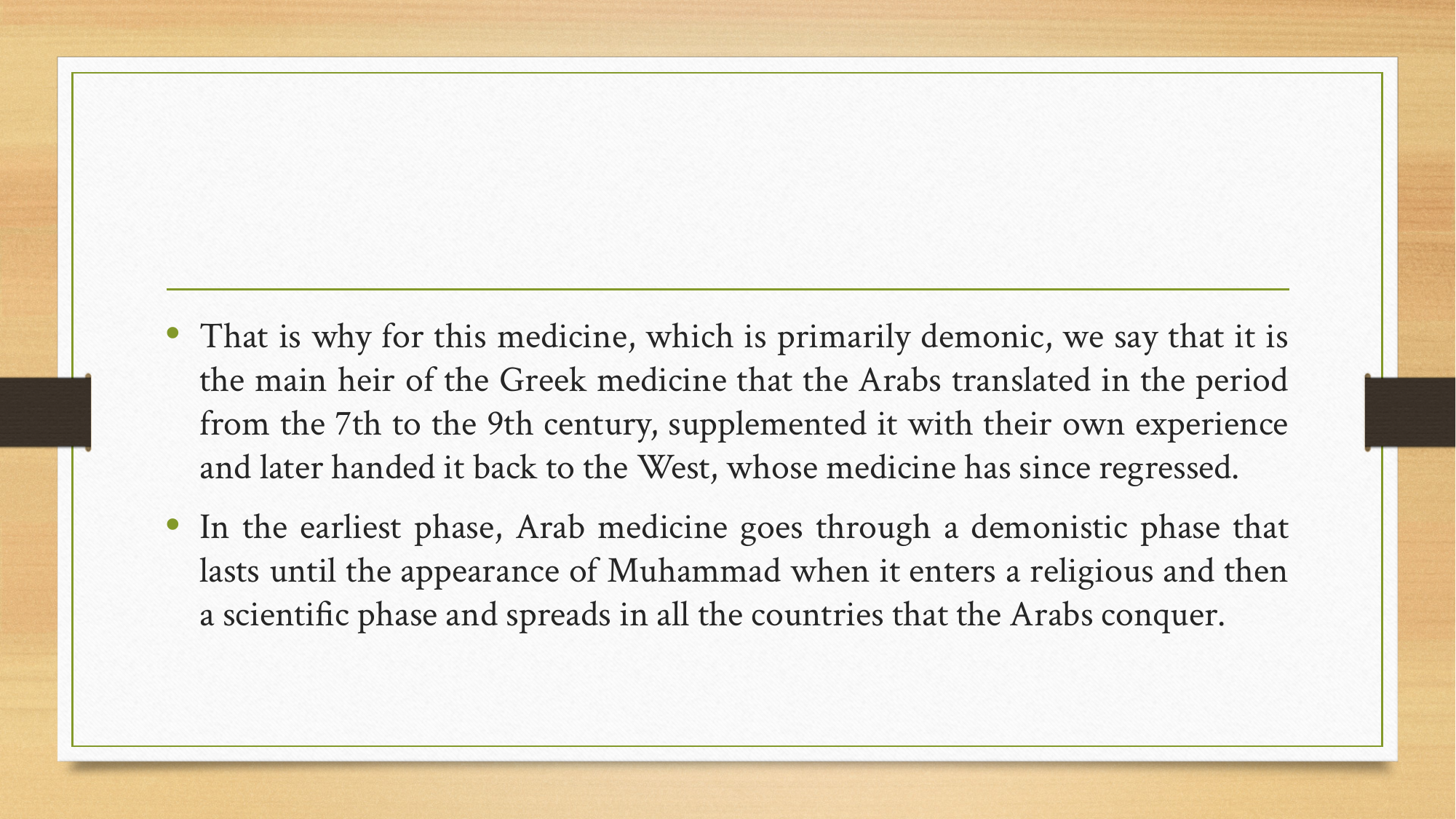

That is why for this medicine, which is primarily demonic, we say that it is the main heir of the Greek medicine that the Arabs translated in the period from the 7th to the 9th century, supplemented it with their own experience and later handed it back to the West, whose medicine has since regressed.
In the earliest phase, Arab medicine goes through a demonistic phase that lasts until the appearance of Muhammad when it enters a religious and then a scientific phase and spreads in all the countries that the Arabs conquer.